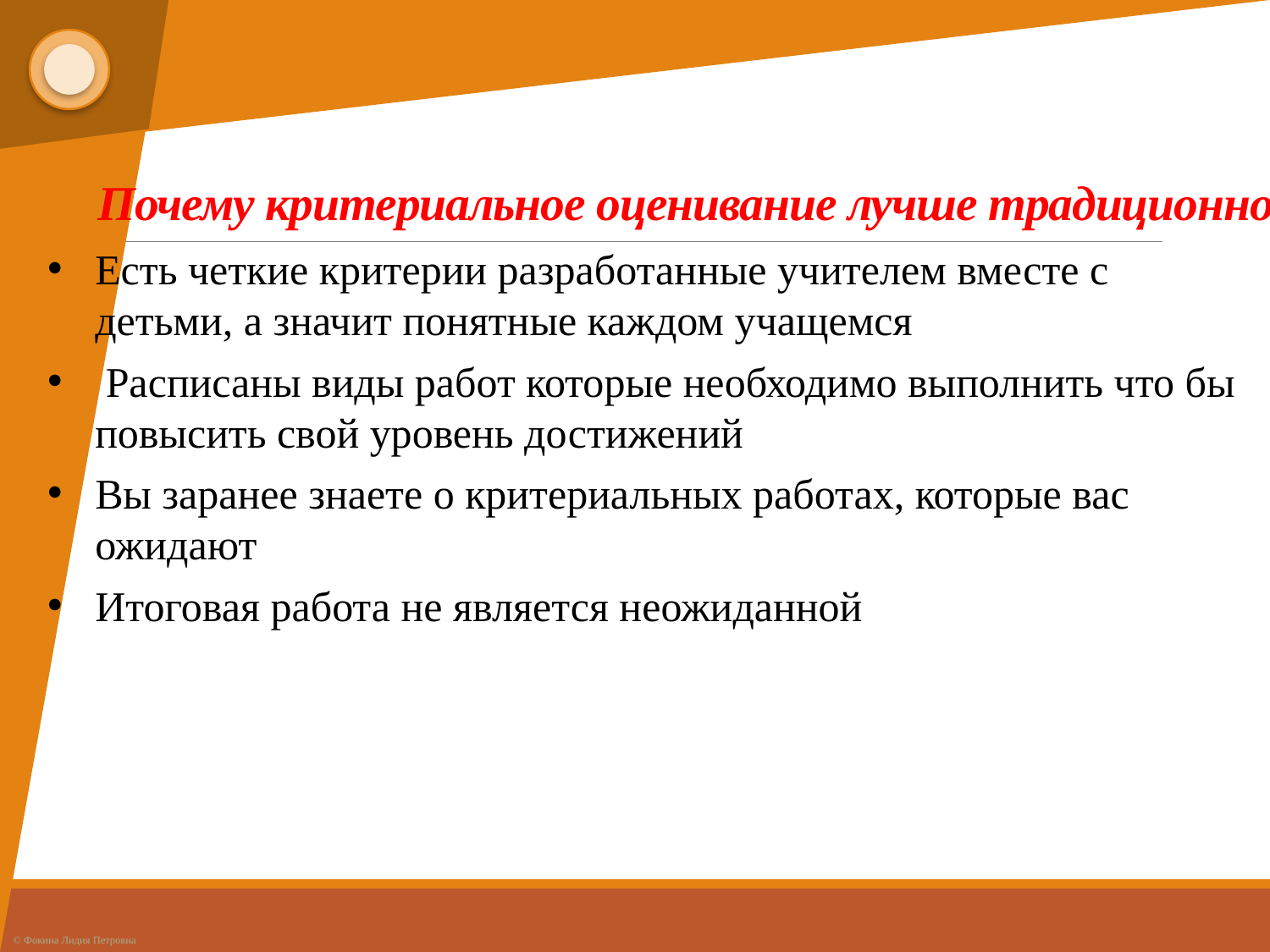

# Почему критериальное оценивание лучше традиционного?
Есть четкие критерии разработанные учителем вместе с детьми, а значит понятные каждом учащемся
 Расписаны виды работ которые необходимо выполнить что бы повысить свой уровень достижений
Вы заранее знаете о критериальных работах, которые вас ожидают
Итоговая работа не является неожиданной